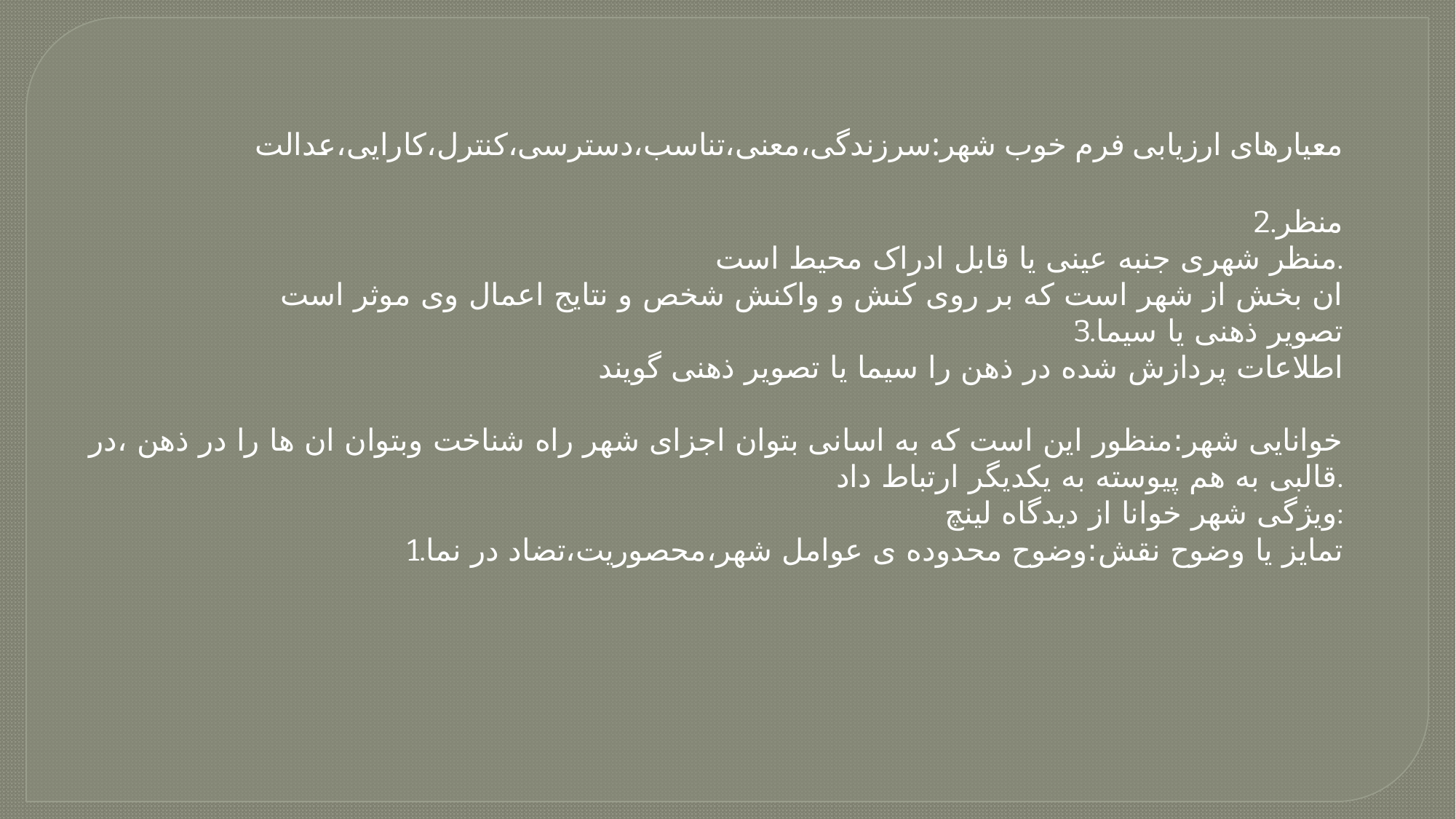

معیارهای ارزیابی فرم خوب شهر:سرزندگی،معنی،تناسب،دسترسی،کنترل،کارایی،عدالت
2.منظر
منظر شهری جنبه عینی یا قابل ادراک محیط است.
ان بخش از شهر است که بر روی کنش و واکنش شخص و نتایج اعمال وی موثر است
3.تصویر ذهنی یا سیما
اطلاعات پردازش شده در ذهن را سیما یا تصویر ذهنی گویند

خوانایی شهر:منظور این است که به اسانی بتوان اجزای شهر راه شناخت وبتوان ان ها را در ذهن ،در قالبی به هم پیوسته به یکدیگر ارتباط داد.
ویژگی شهر خوانا از دیدگاه لینچ:
1.تمایز یا وضوح نقش:وضوح محدوده ی عوامل شهر،محصوریت،تضاد در نما